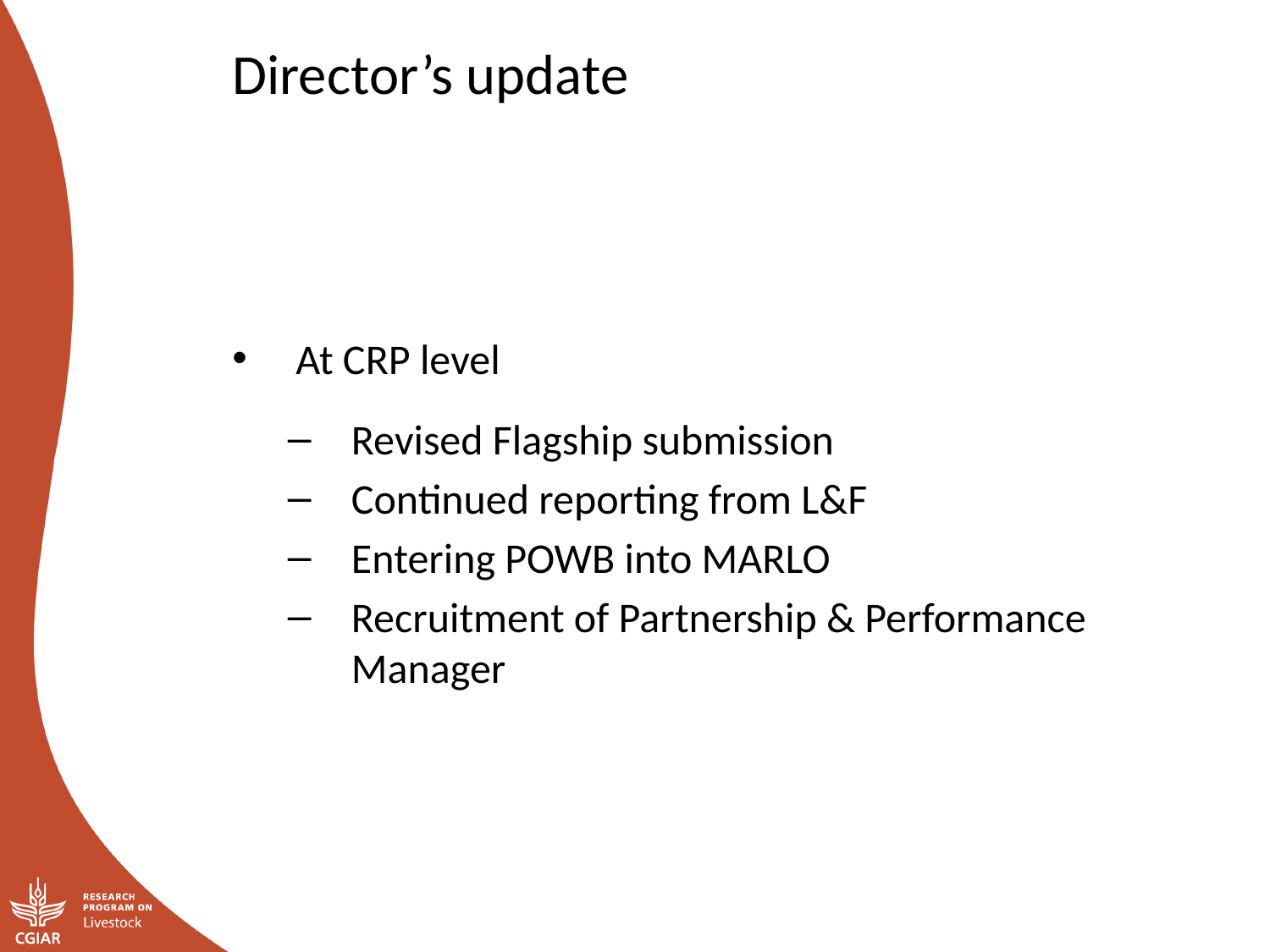

Director’s update

At CRP level
Revised Flagship submission
Continued reporting from L&F
Entering POWB into MARLO
Recruitment of Partnership & Performance Manager